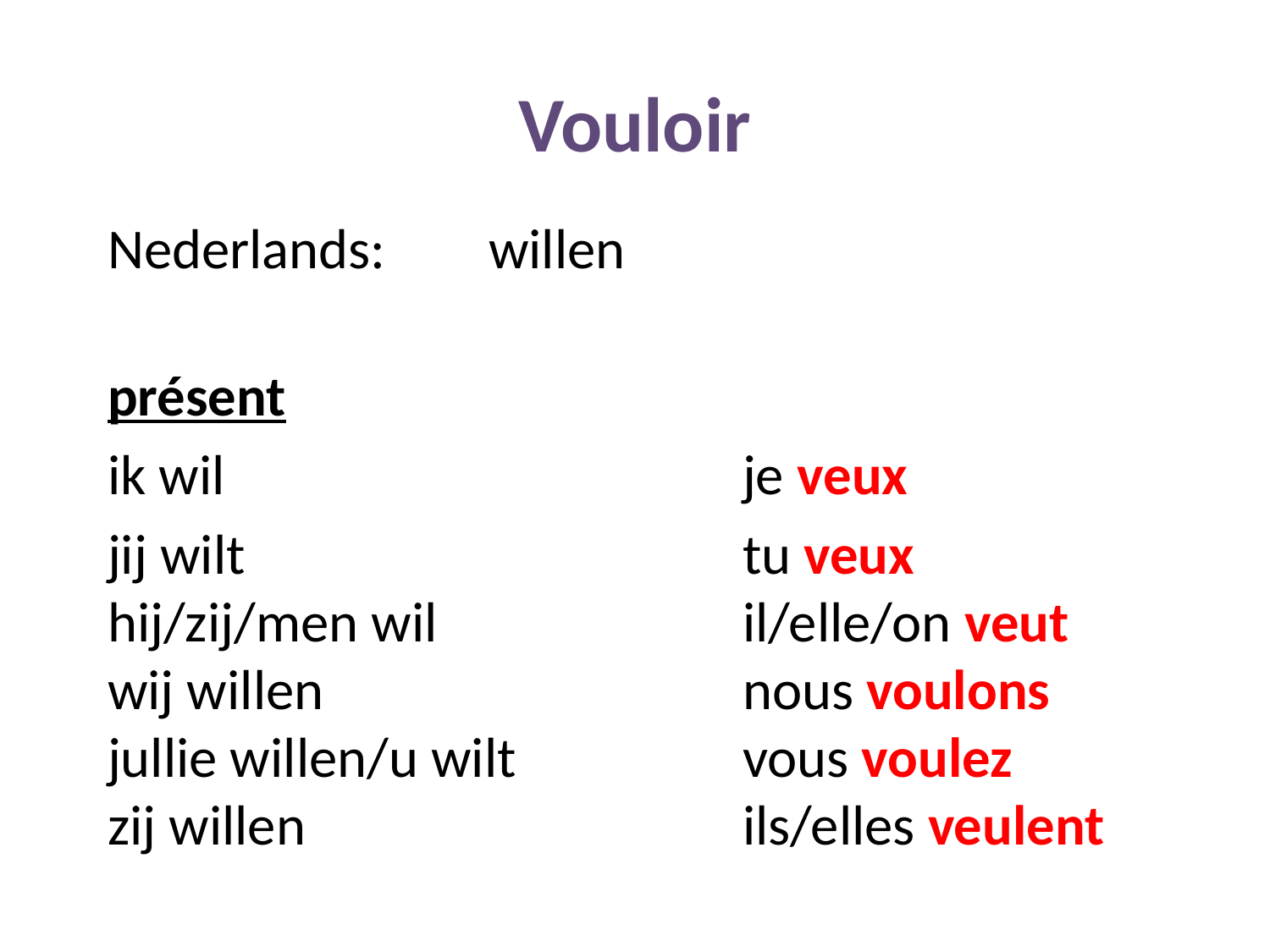

# Vouloir
Nederlands:	willen
présent
ik wil					je veux
jij wilt				tu veux
hij/zij/men wil			il/elle/on veut
wij willen				nous voulons
jullie willen/u wilt		vous voulez
zij willen				ils/elles veulent